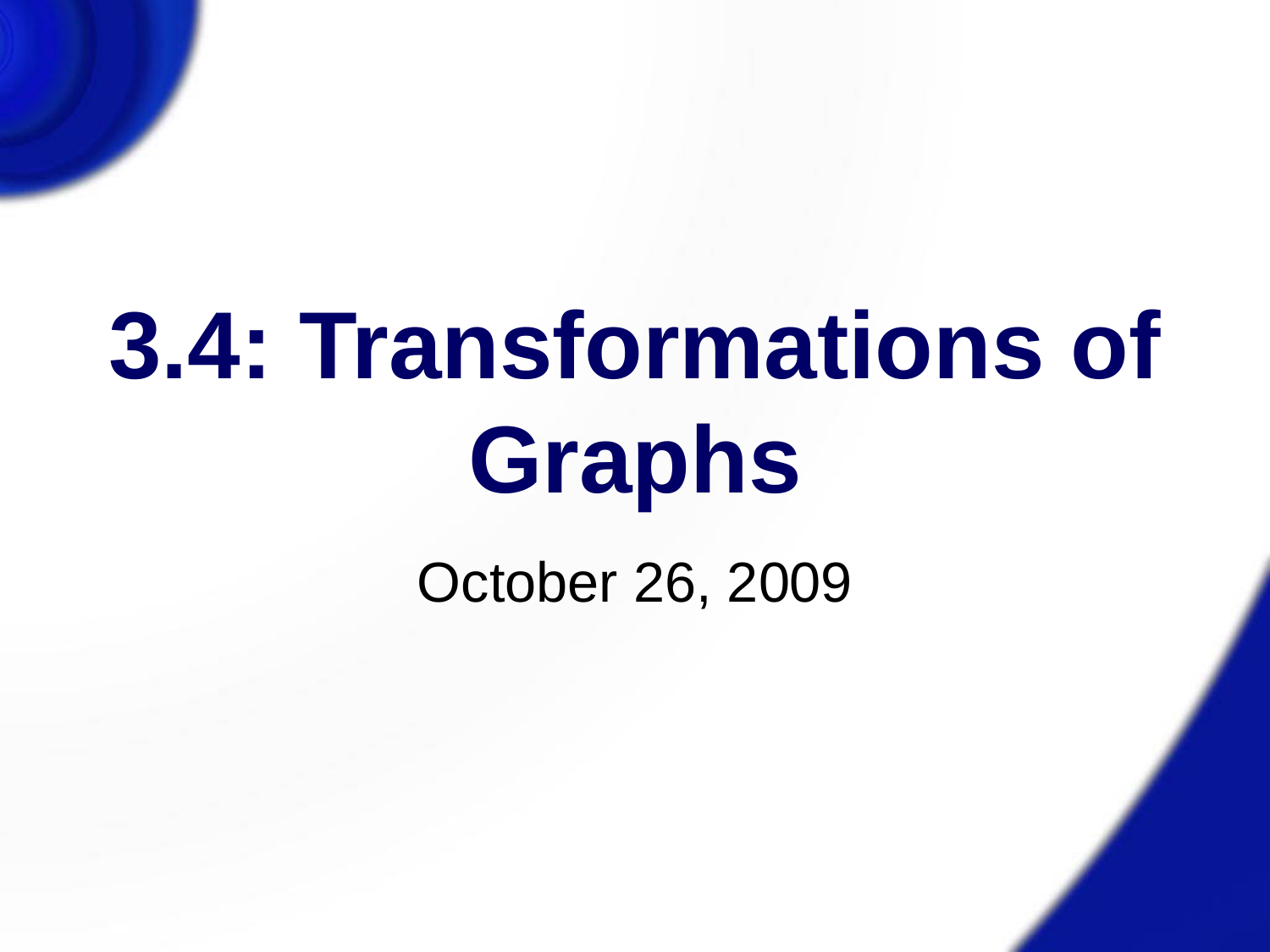

# 3.4: Transformations of Graphs
October 26, 2009